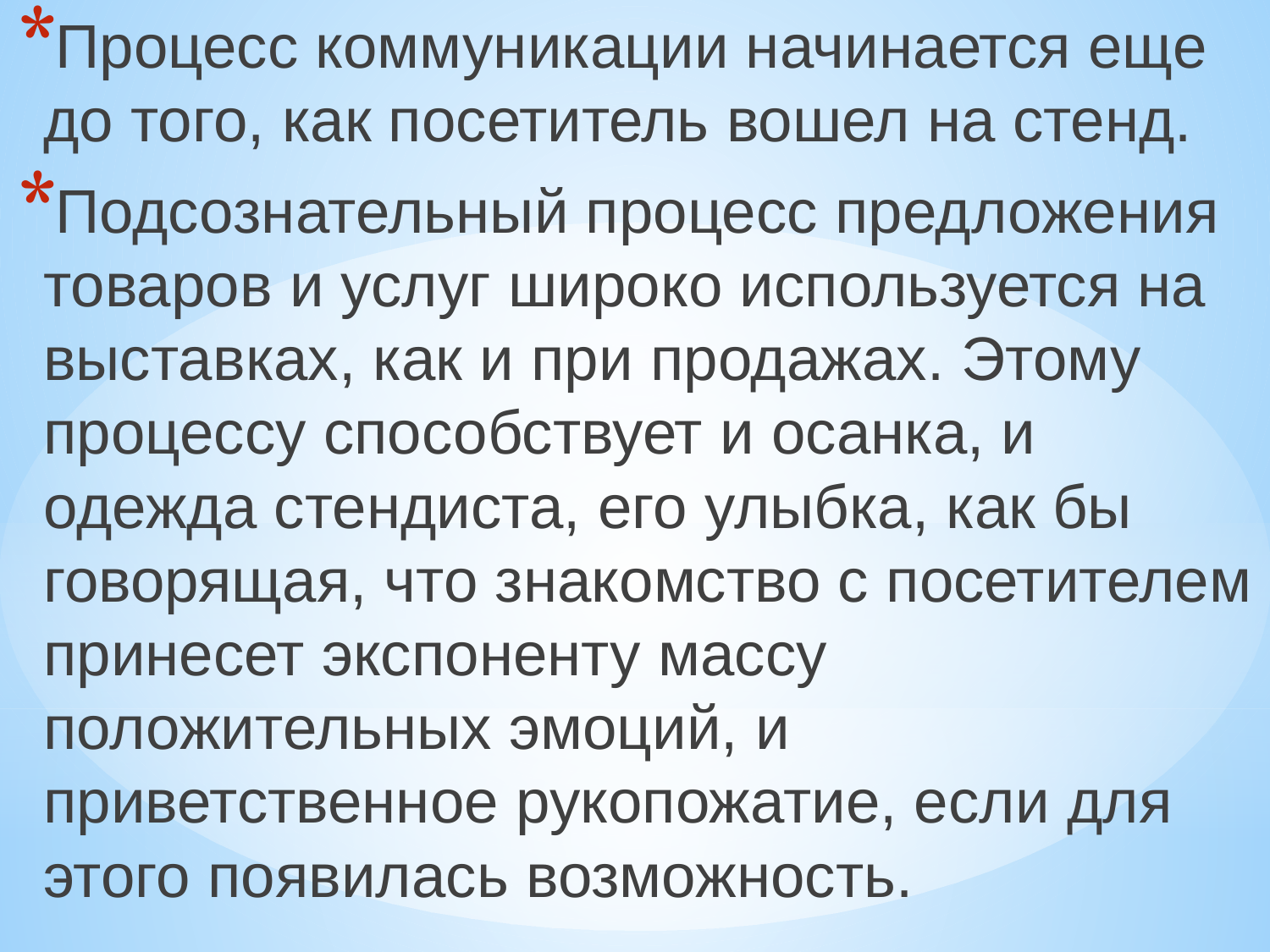

Процесс коммуникации начинается еще до того, как посетитель вошел на стенд.
Подсознательный процесс предложения товаров и услуг широко используется на выставках, как и при продажах. Этому процессу способствует и осанка, и одежда стендиста, его улыбка, как бы говорящая, что знакомство с посетителем принесет экспоненту массу положительных эмоций, и приветственное рукопожатие, если для этого появилась возможность.